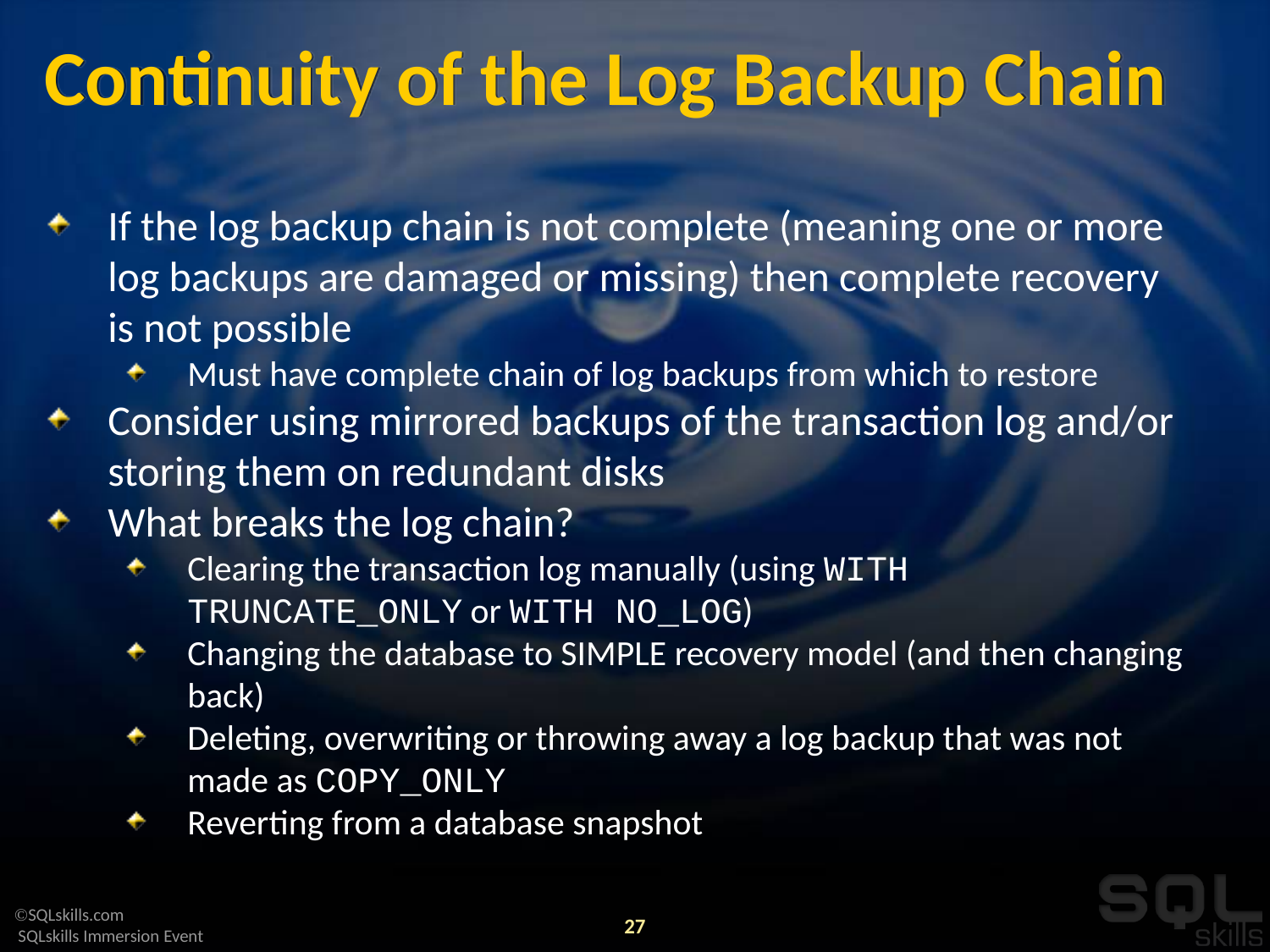

# Continuity of the Log Backup Chain
If the log backup chain is not complete (meaning one or more log backups are damaged or missing) then complete recovery is not possible
Must have complete chain of log backups from which to restore
Consider using mirrored backups of the transaction log and/or storing them on redundant disks
What breaks the log chain?
Clearing the transaction log manually (using WITH TRUNCATE_ONLY or WITH NO_LOG)
Changing the database to SIMPLE recovery model (and then changing back)
Deleting, overwriting or throwing away a log backup that was not made as COPY_ONLY
Reverting from a database snapshot
27